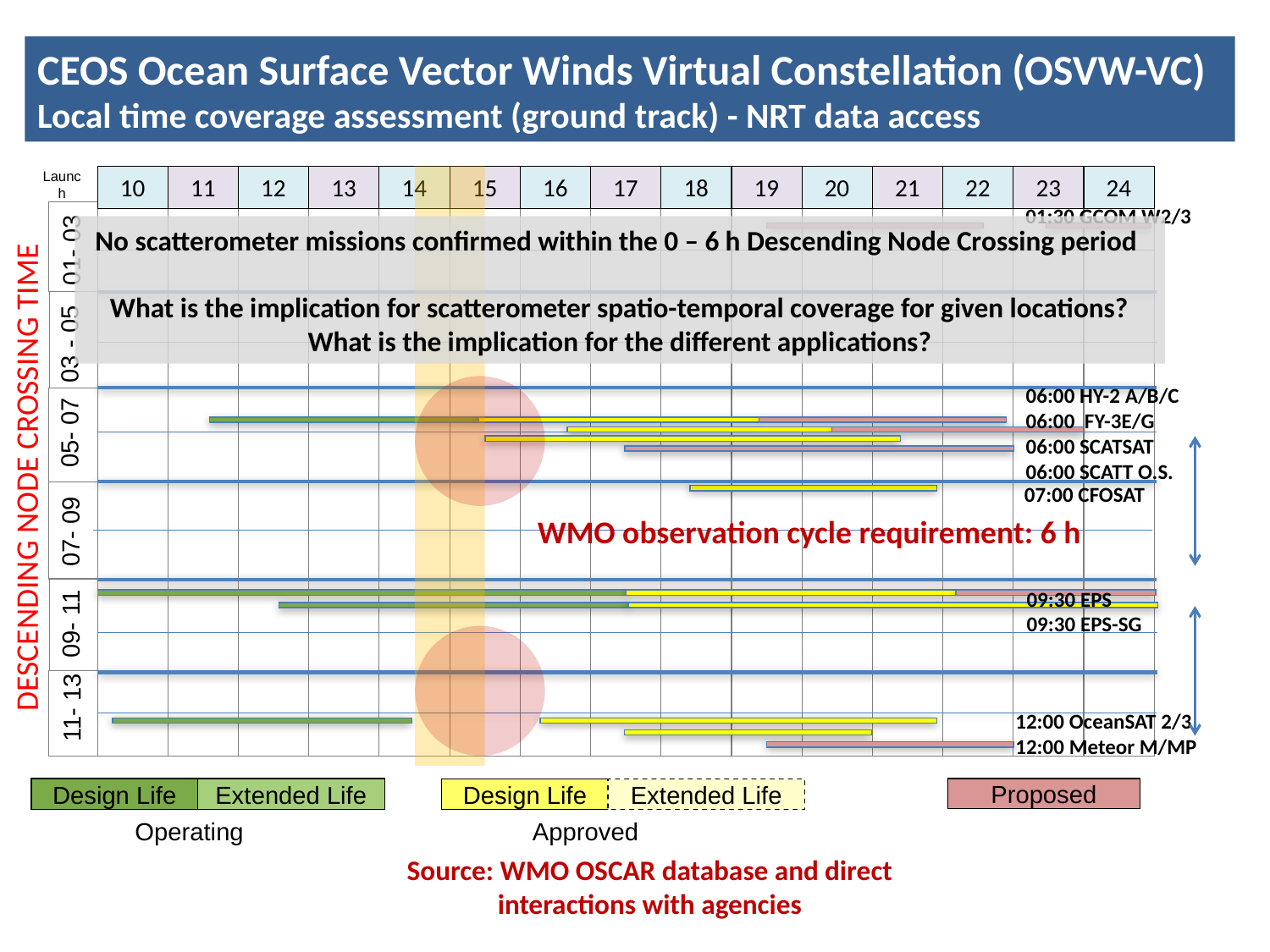

CEOS Ocean Surface Vector Winds Virtual Constellation (OSVW-VC) Local time coverage assessment (ground track) - NRT data access
10
11
12
13
14
15
16
17
18
19
20
21
22
23
24
Launch
01:30 GCOM W2/3

01- 03

03 - 05
06:00 HY-2 A/B/C
06:00  FY-3E/G
06:00 SCATSAT
06:00 SCATT O.S.

05- 07

DESCENDING NODE CROSSING TIME
07:00 CFOSAT

07- 09

09:30 EPS
09:30 EPS-SG

09- 11

11- 13
12:00 OceanSAT 2/3
12:00 Meteor M/MP

Design Life
Extended Life

Proposed
Design Life
Extended Life
Operating
Approved

No scatterometer missions confirmed within the 0 – 6 h Descending Node Crossing period

What is the implication for scatterometer spatio-temporal coverage for given locations?
What is the implication for the different applications?

WMO observation cycle requirement: 6 h

Source: WMO OSCAR database and direct interactions with agencies